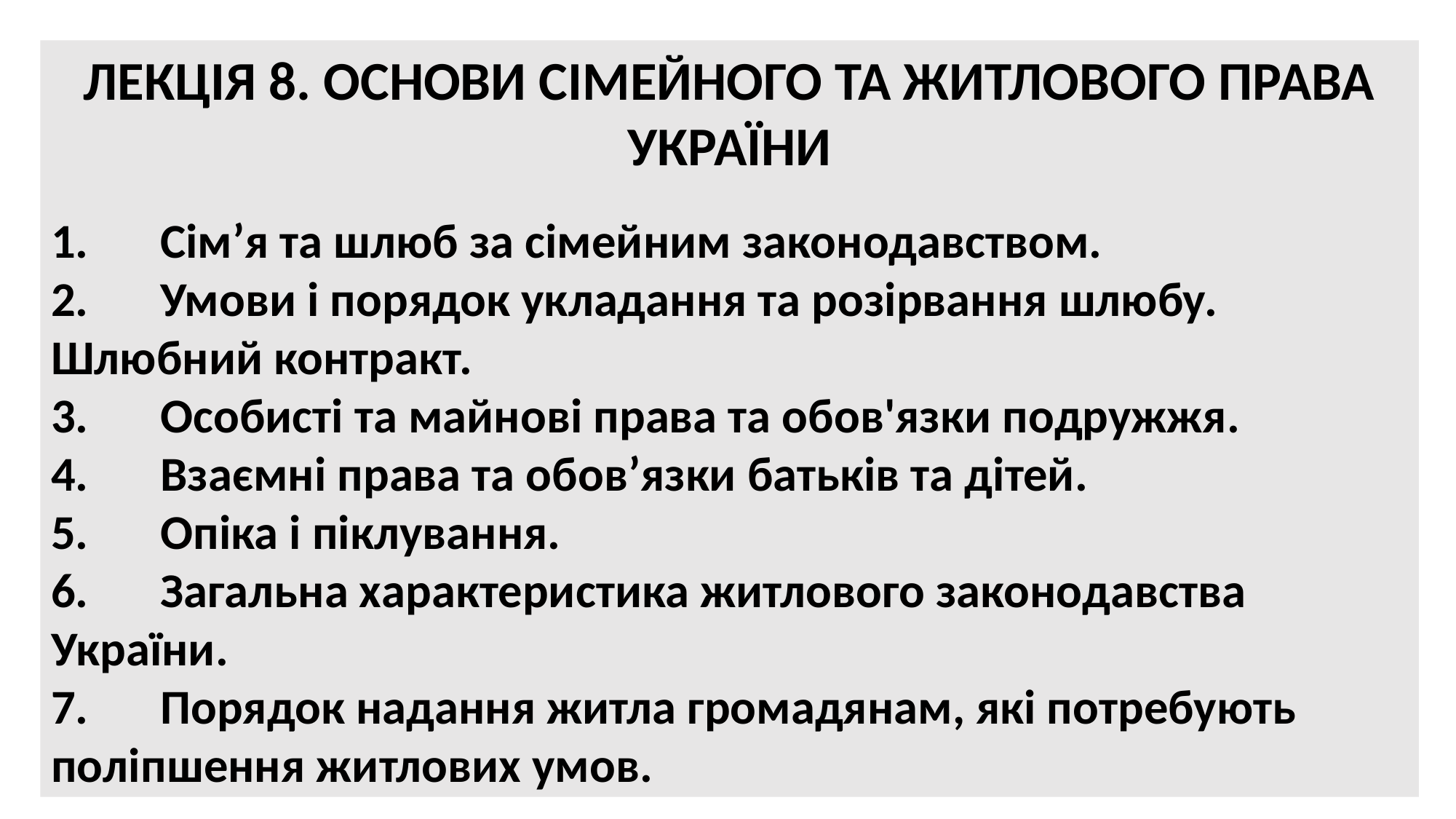

ЛЕКЦІЯ 8. ОСНОВИ СІМЕЙНОГО ТА ЖИТЛОВОГО ПРАВА УКРАЇНИ

1.	Сім’я та шлюб за сімейним законодавством.
2.	Умови і порядок укладання та розірвання шлюбу. Шлюбний контракт.
3.	Особисті та майнові права та обов'язки подружжя.
4.	Взаємні права та обов’язки батьків та дітей.
5.	Опіка і піклування.
6.	Загальна характеристика житлового законодавства України.
7.	Порядок надання житла громадянам, які потребують поліпшення житлових умов.